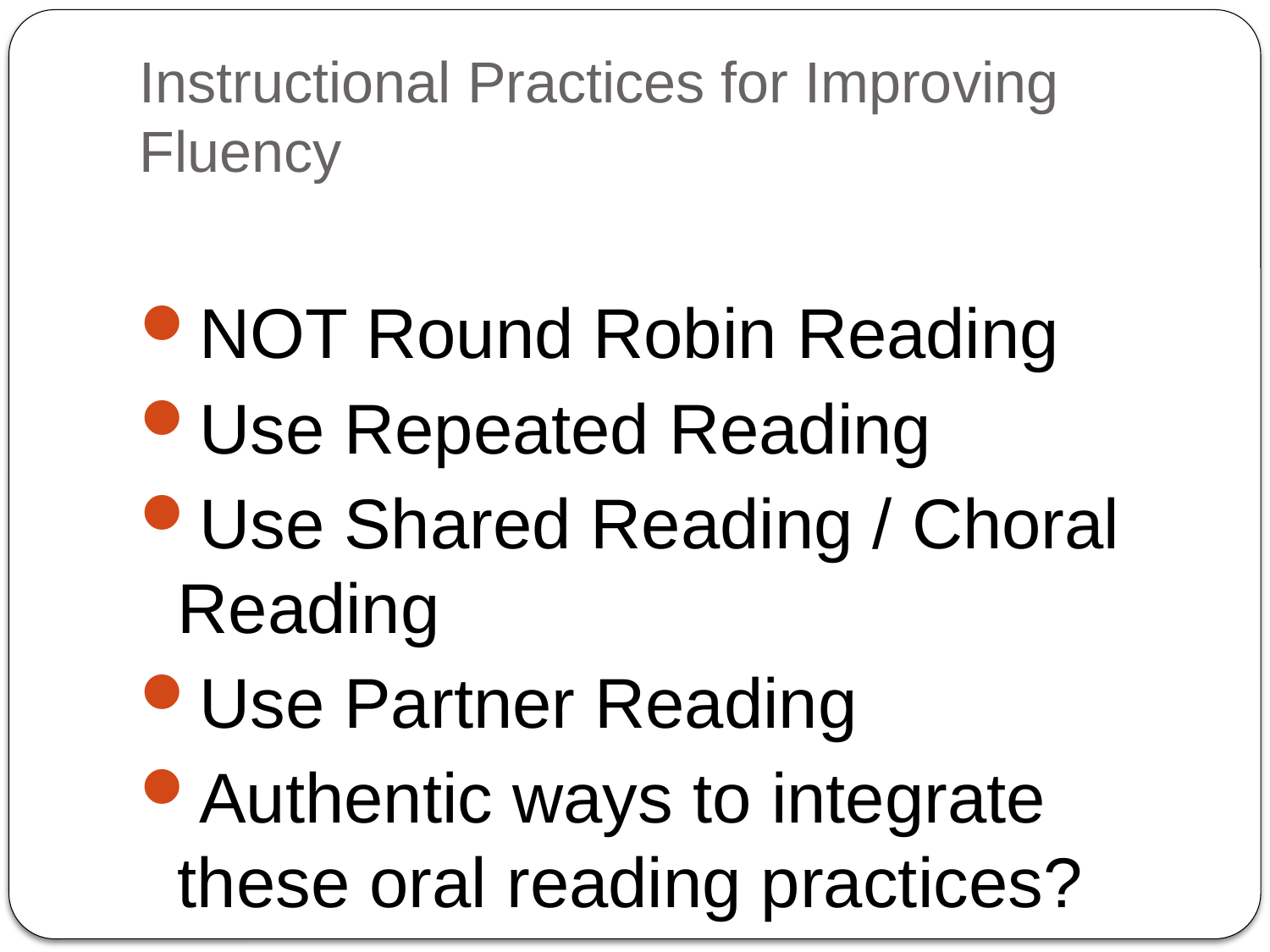

# Instructional Practices for Improving Fluency
NOT Round Robin Reading
Use Repeated Reading
Use Shared Reading / Choral Reading
Use Partner Reading
Authentic ways to integrate these oral reading practices?